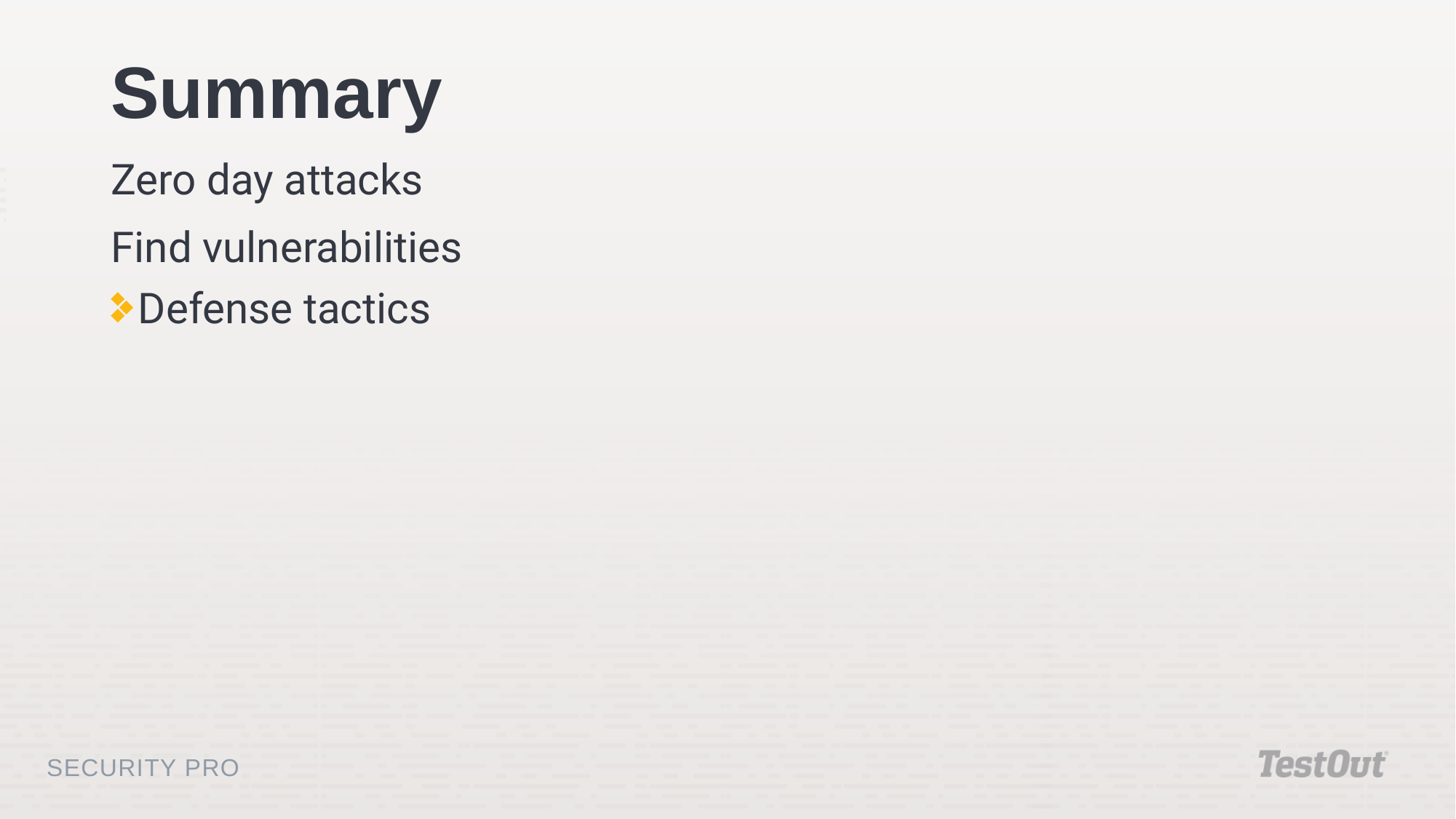

# Summary
Zero day attacks
Find vulnerabilities
Defense tactics
Security Pro